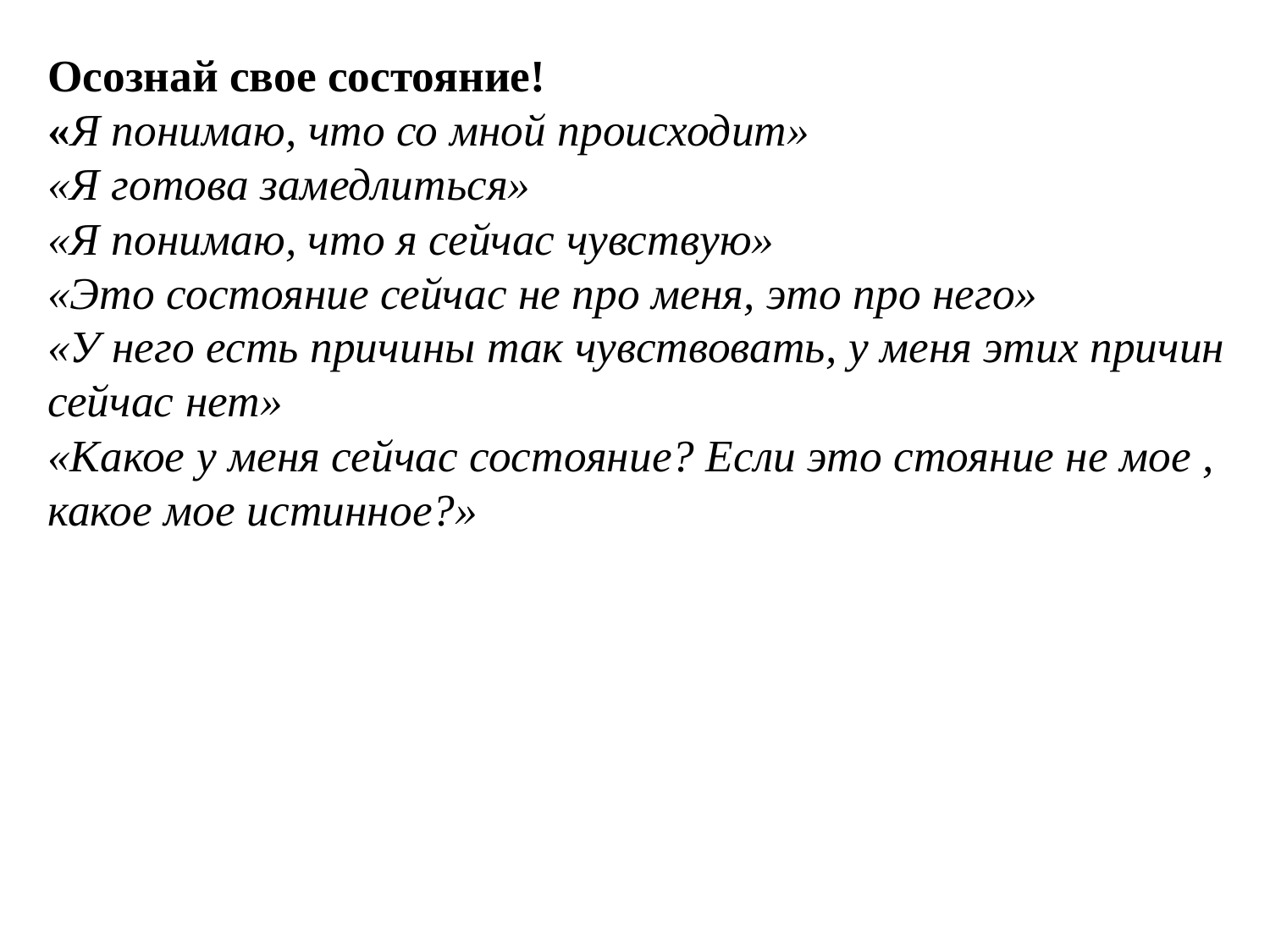

# Осознай свое состояние! «Я понимаю, что со мной происходит» «Я готова замедлиться» «Я понимаю, что я сейчас чувствую» «Это состояние сейчас не про меня, это про него» «У него есть причины так чувствовать, у меня этих причин сейчас нет» «Какое у меня сейчас состояние? Если это стояние не мое , какое мое истинное?»